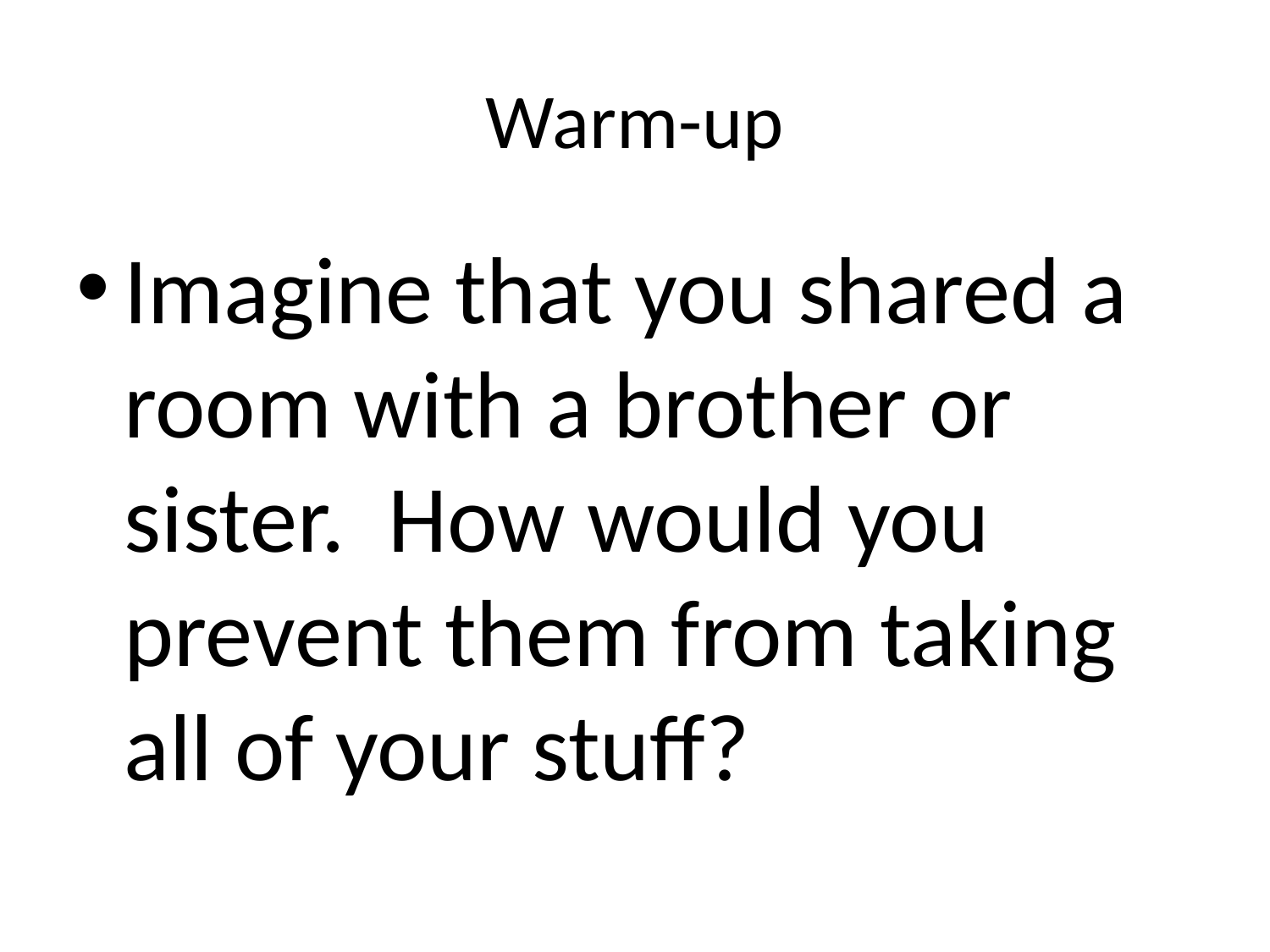

# Warm-up
Imagine that you shared a room with a brother or sister.  How would you prevent them from taking all of your stuff?